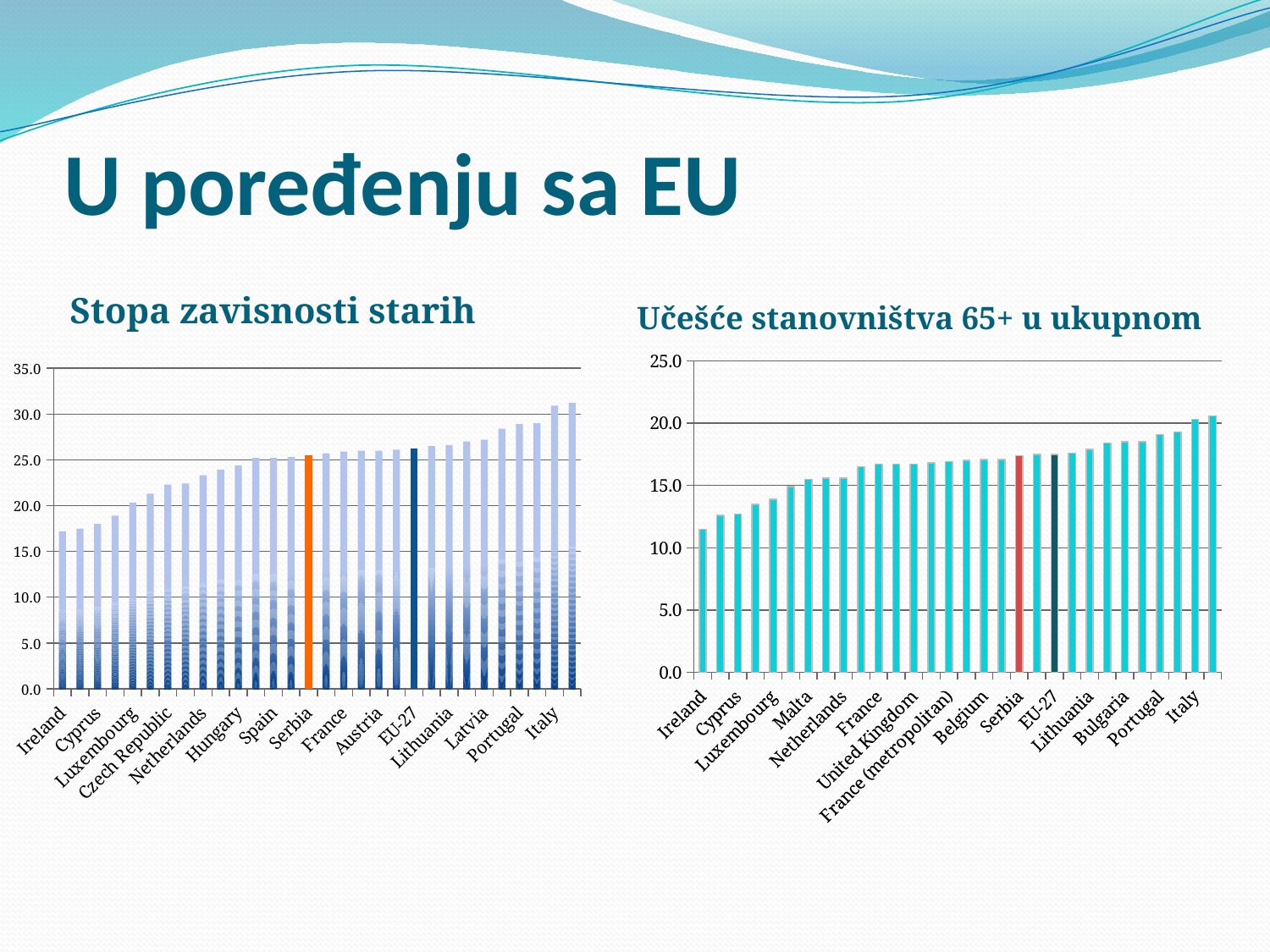

# U poređenju sa EU

Stopa zavisnosti starih

 Učešće stanovništva 65+ u ukupnom

### Chart

| Category | Series 1 |
|---|---|
| Ireland | 17.2 |
| Slovakia | 17.5 |
| Cyprus | 18.0 |
| Poland | 18.9 |
| Luxembourg | 20.3 |
| Romania | 21.3 |
| Czech Republic | 22.3 |
| Malta | 22.4 |
| Netherlands | 23.3 |
| Slovenia | 23.9 |
| Hungary | 24.4 |
| Estonia | 25.2 |
| Spain | 25.2 |
| United Kingdom | 25.3 |
| Serbia | 25.5 |
| Denmark | 25.7 |
| France | 25.9 |
| Belgium | 26.0 |
| Austria | 26.0 |
| France (metropolitan) | 26.1 |
| EU-27 | 26.2 |
| Finland | 26.5 |
| Lithuania | 26.6 |
| Bulgaria | 27.0 |
| Latvia | 27.2 |
| Sweden | 28.4 |
| Portugal | 28.9 |
| Greece | 29.0 |
| Italy | 30.9 |
| Germany (including former GDR) | 31.2 |

### Chart

| Category | Column1 |
|---|---|
| Ireland | 11.5 |
| Slovakia | 12.6 |
| Cyprus | 12.7 |
| Poland | 13.5 |
| Luxembourg | 13.9 |
| Romania | 14.9 |
| Malta | 15.5 |
| Czech Republic | 15.6 |
| Netherlands | 15.6 |
| Slovenia | 16.5 |
| France | 16.7 |
| Hungary | 16.7 |
| United Kingdom | 16.7 |
| Denmark | 16.8 |
| France (metropolitan) | 16.9 |
| Estonia | 17.0 |
| Belgium | 17.1 |
| Spain | 17.1 |
| Serbia | 17.4 |
| Finland | 17.5 |
| EU-27 | 17.5 |
| Austria | 17.6 |
| Lithuania | 17.9 |
| Latvia | 18.4 |
| Bulgaria | 18.5 |
| Sweden | 18.5 |
| Portugal | 19.1 |
| Greece | 19.3 |
| Italy | 20.3 |
| Germany | 20.6 |